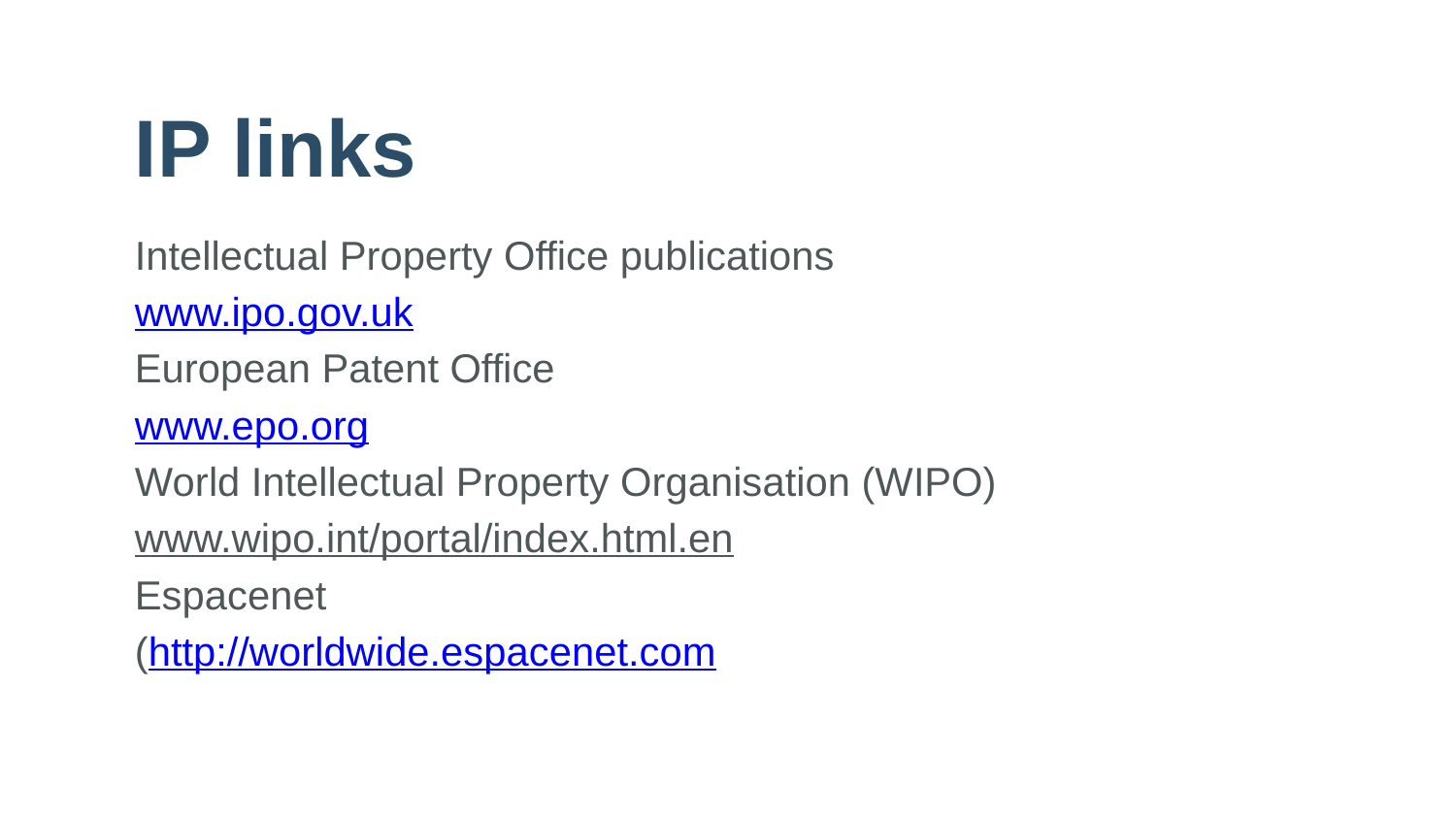

# IP links
Intellectual Property Office publications
www.ipo.gov.uk
European Patent Office
www.epo.org
World Intellectual Property Organisation (WIPO)
www.wipo.int/portal/index.html.en
Espacenet
(http://worldwide.espacenet.com